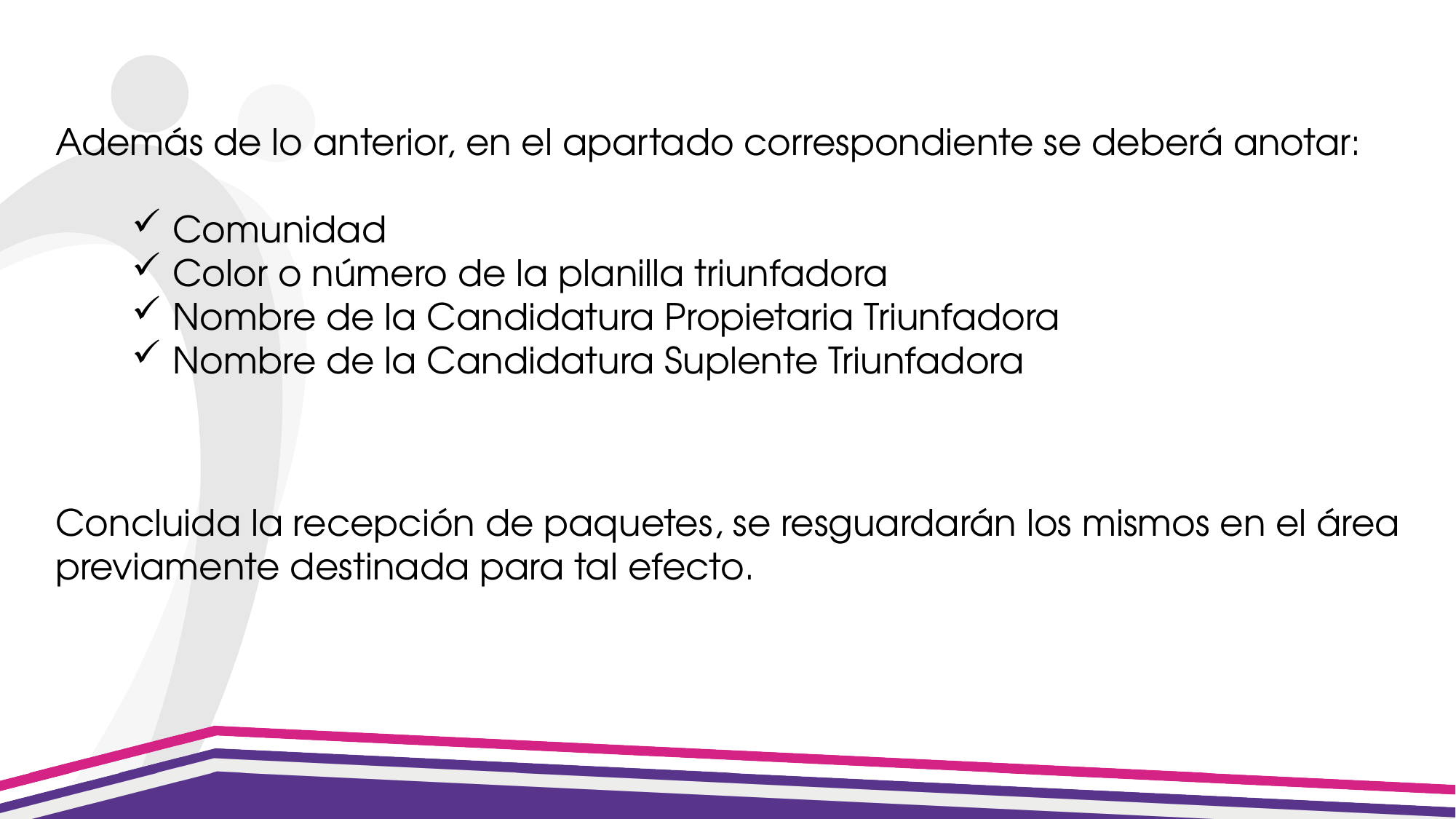

Además de lo anterior, en el apartado correspondiente se deberá anotar:

Comunidad
Color o número de la planilla triunfadora
Nombre de la Candidatura Propietaria Triunfadora
Nombre de la Candidatura Suplente Triunfadora
Concluida la recepción de paquetes, se resguardarán los mismos en el área previamente destinada para tal efecto.